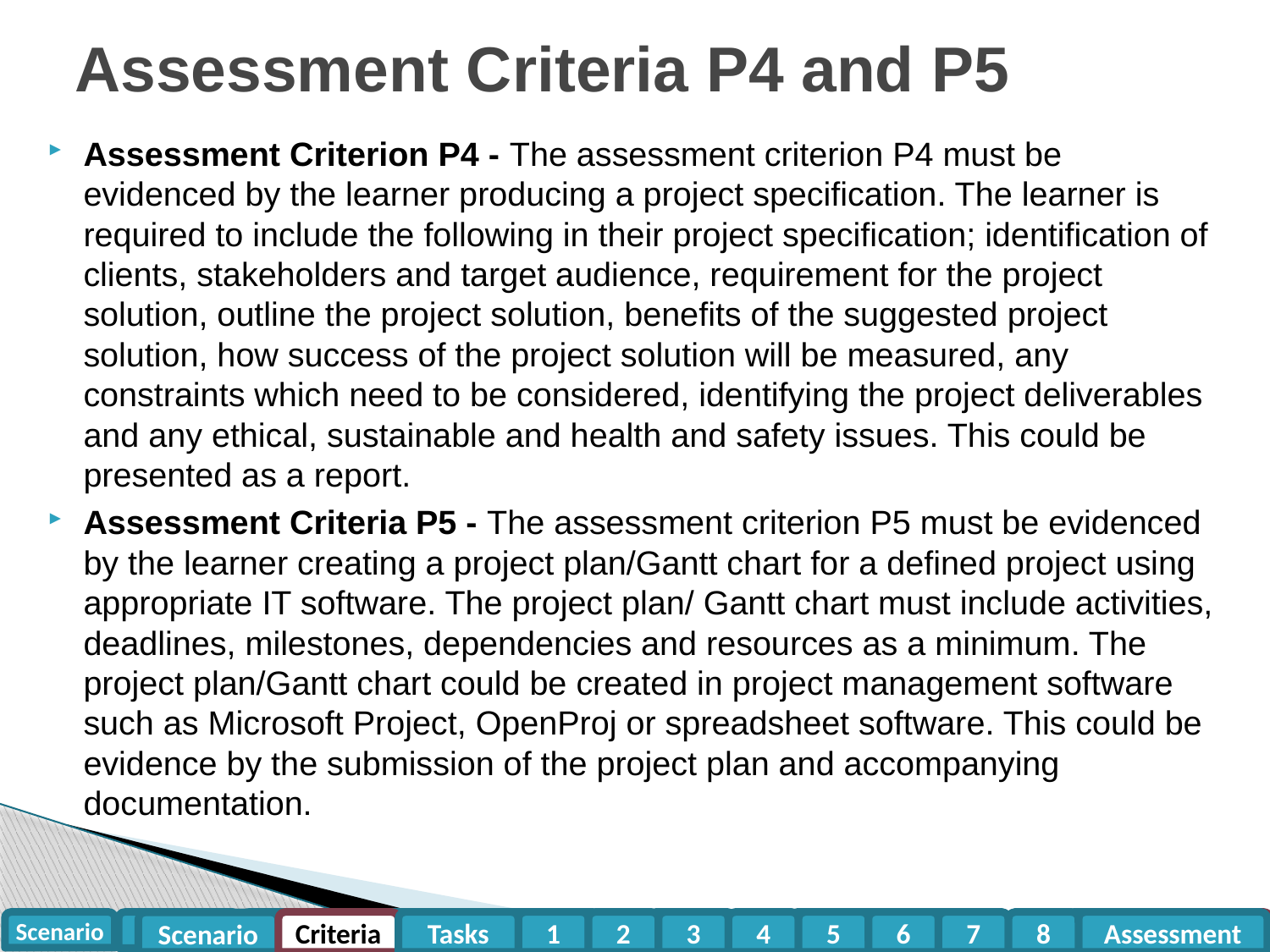

# Assessment Criteria P4 and P5
Assessment Criterion P4 - The assessment criterion P4 must be evidenced by the learner producing a project specification. The learner is required to include the following in their project specification; identification of clients, stakeholders and target audience, requirement for the project solution, outline the project solution, benefits of the suggested project solution, how success of the project solution will be measured, any constraints which need to be considered, identifying the project deliverables and any ethical, sustainable and health and safety issues. This could be presented as a report.
Assessment Criteria P5 - The assessment criterion P5 must be evidenced by the learner creating a project plan/Gantt chart for a defined project using appropriate IT software. The project plan/ Gantt chart must include activities, deadlines, milestones, dependencies and resources as a minimum. The project plan/Gantt chart could be created in project management software such as Microsoft Project, OpenProj or spreadsheet software. This could be evidence by the submission of the project plan and accompanying documentation.
Criteria
Tasks
1
2
3
4
5
6
7
8
Assessment
Scenario